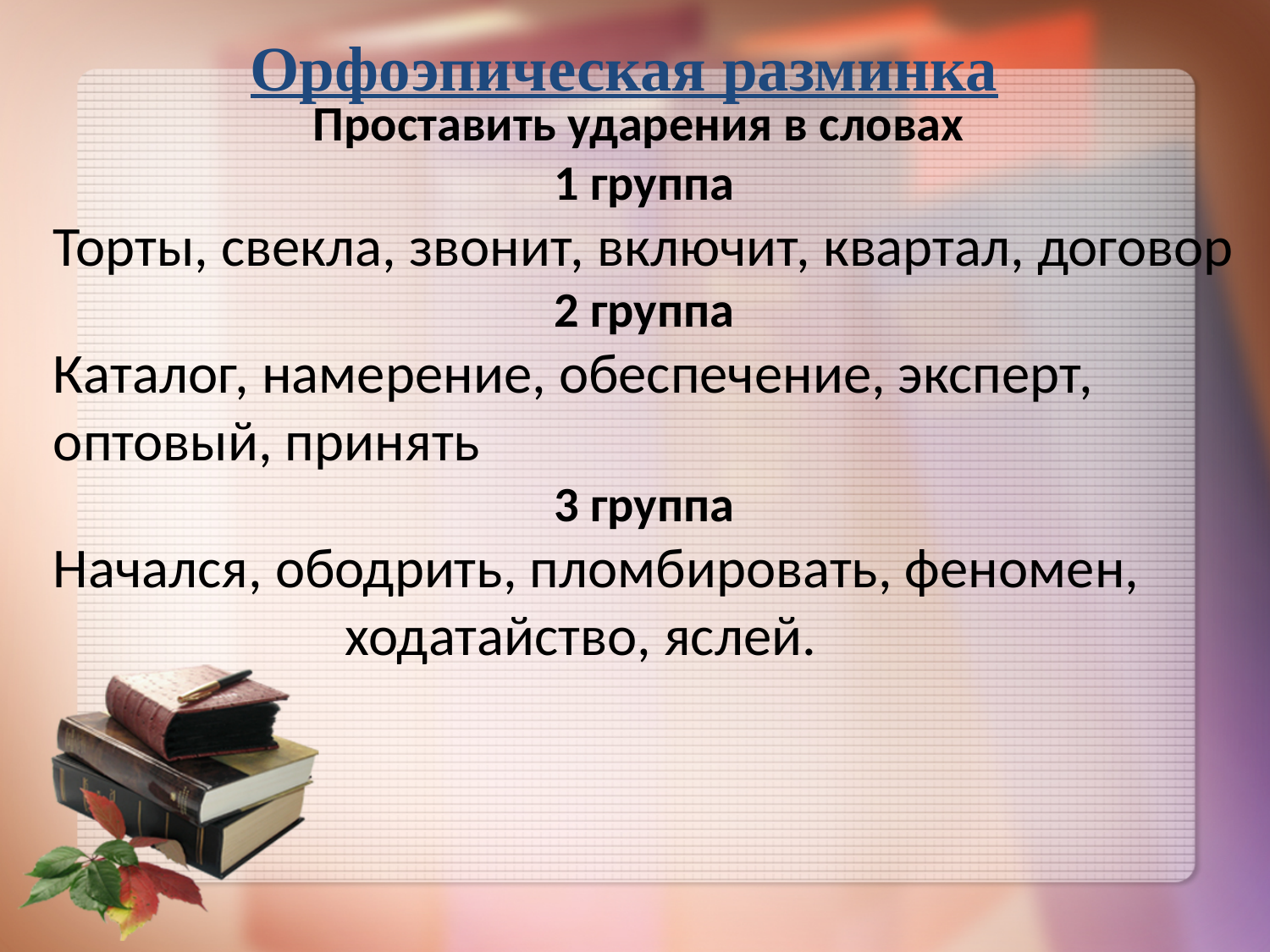

Орфоэпическая разминка
Проставить ударения в словах
1 группа
Торты, свекла, звонит, включит, квартал, договор
2 группа
Каталог, намерение, обеспечение, эксперт, оптовый, принять
3 группа
Начался, ободрить, пломбировать, феномен,
                       ходатайство, яслей.